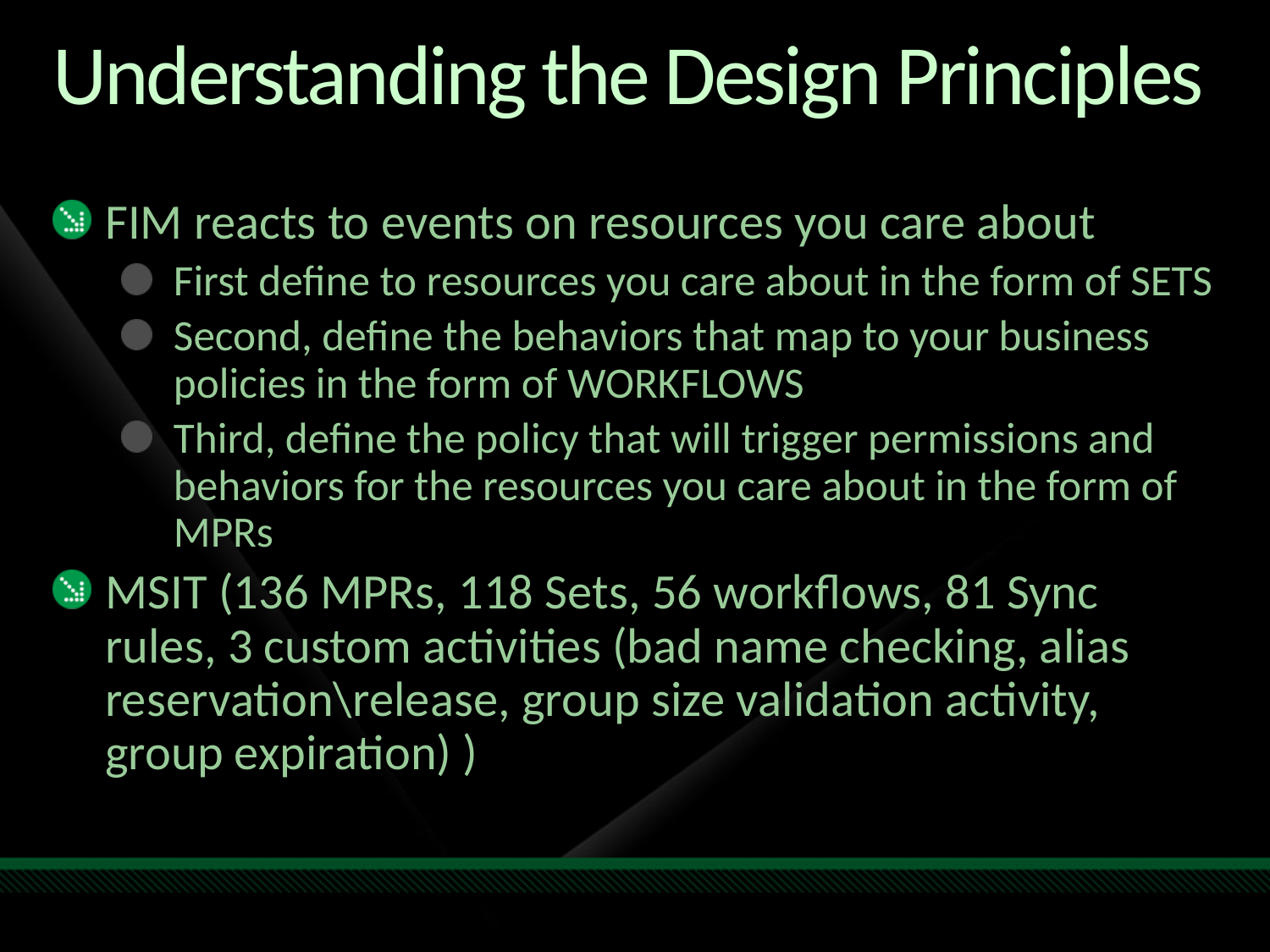

# Understanding the Design Principles
FIM reacts to events on resources you care about
First define to resources you care about in the form of SETS
Second, define the behaviors that map to your business policies in the form of WORKFLOWS
Third, define the policy that will trigger permissions and behaviors for the resources you care about in the form of MPRs
MSIT (136 MPRs, 118 Sets, 56 workflows, 81 Sync rules, 3 custom activities (bad name checking, alias reservation\release, group size validation activity, group expiration) )